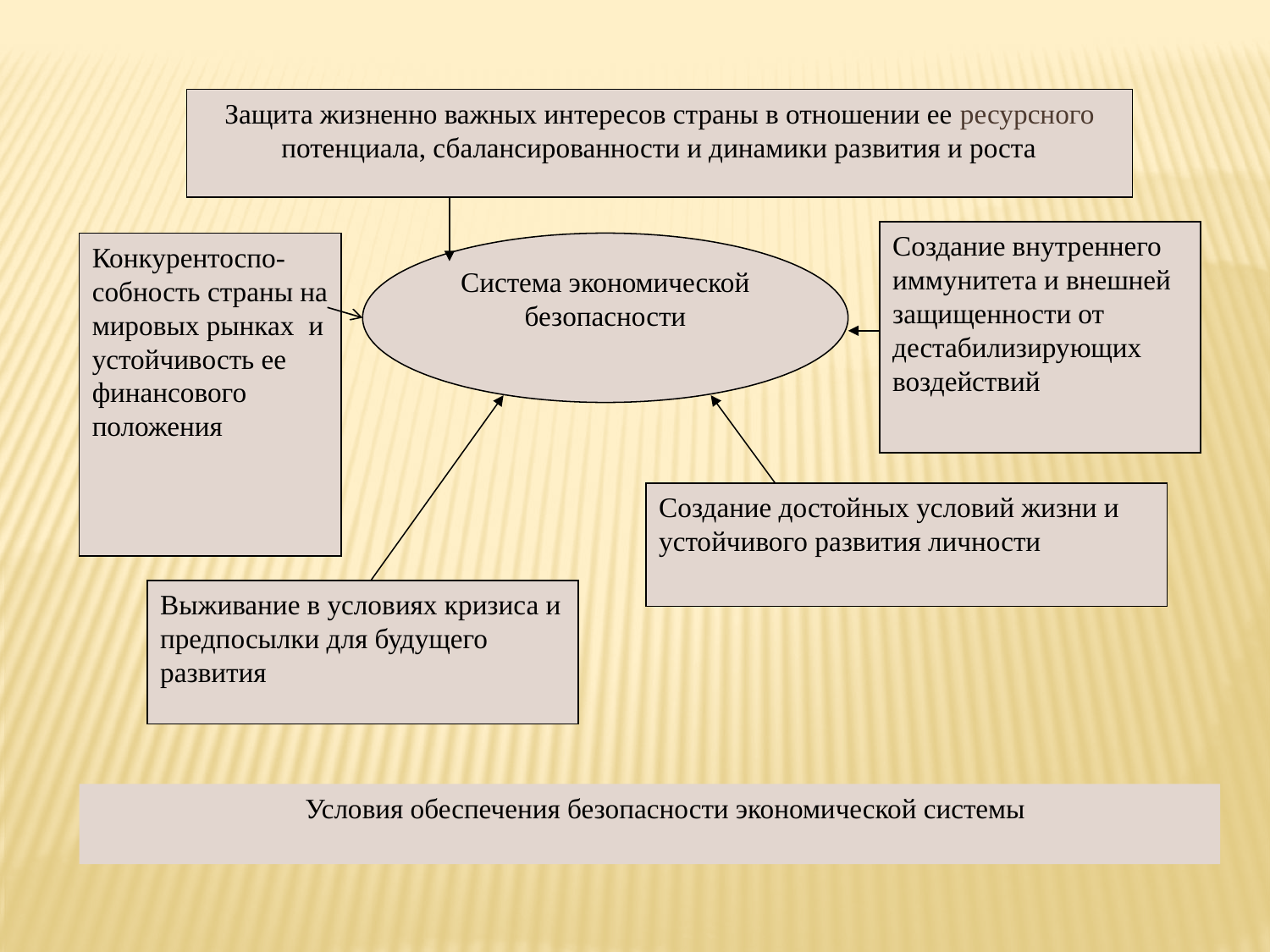

Защита жизненно важных интересов страны в отношении ее ресурсного потенциала, сбалансированности и динамики развития и роста
Создание внутреннего иммунитета и внешней защищенности от дестабилизирующих воздействий
Конкурентоспо-собность страны на мировых рынках  и устойчивость ее финансового положения
Система экономической безопасности
Создание достойных условий жизни и устойчивого развития личности
Выживание в условиях кризиса и предпосылки для будущего развития
Условия обеспечения безопасности экономической системы